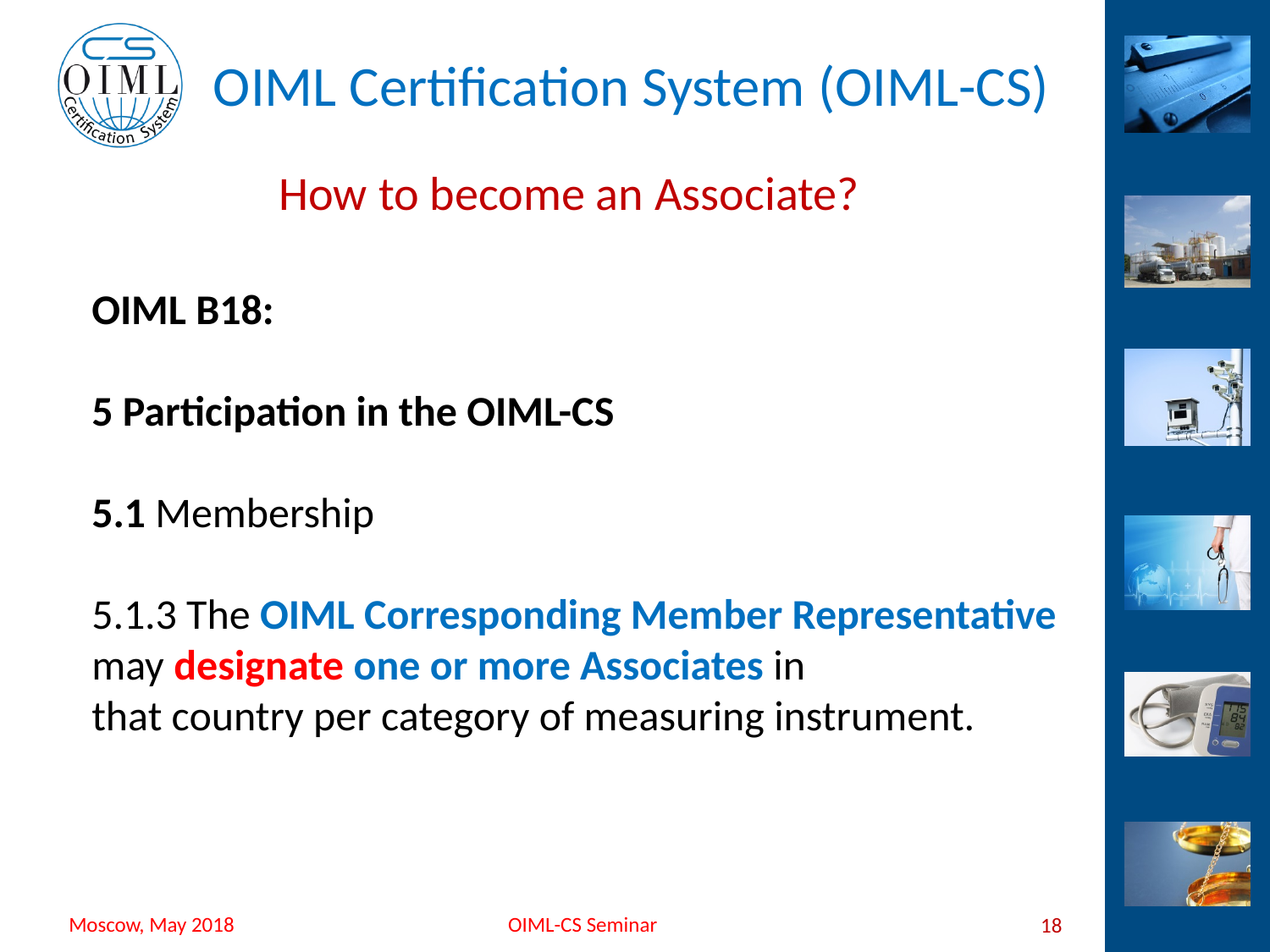

# How to become an Associate?
OIML B18:
5 Participation in the OIML-CS

5.1 Membership
5.1.3 The OIML Corresponding Member Representative may designate one or more Associates in
that country per category of measuring instrument.
18